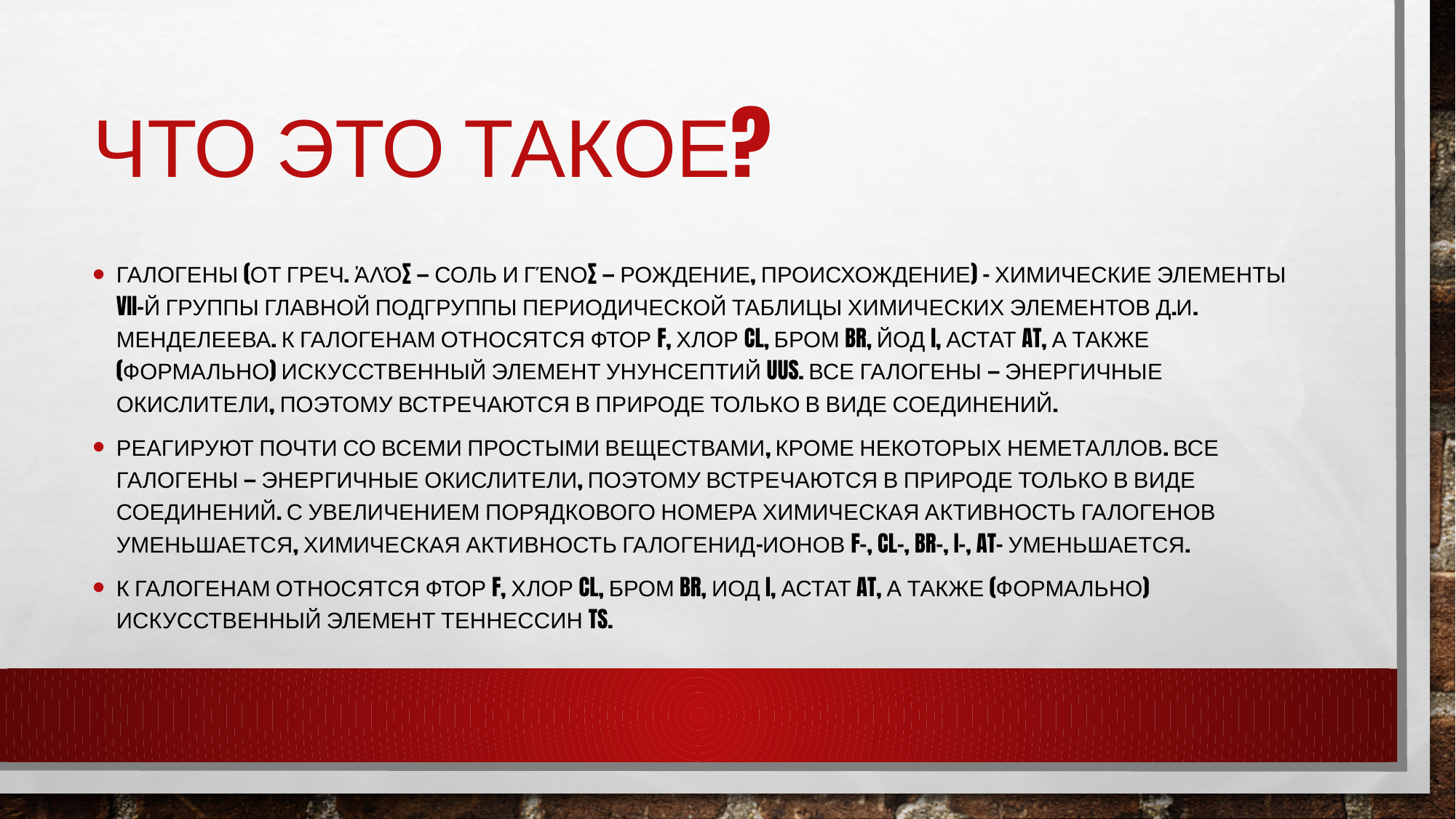

# Что это такое?
Галогены (от греч. ἁλός — соль и γένος — рождение, происхождение) – химические элементы VII-й группы главной подгруппы Периодической таблицы химических элементов Д.И. Менделеева. К галогенам относятся фтор F, хлор Cl, бром Br, йод I, астат At, а также (формально) искусственный элемент унунсептий Uus. Все галогены — энергичные окислители, поэтому встречаются в природе только в виде соединений.
Реагируют почти со всеми простыми веществами, кроме некоторых неметаллов. Все галогены — энергичные окислители, поэтому встречаются в природе только в виде соединений. С увеличением порядкового номера химическая активность галогенов уменьшается, химическая активность галогенид-ионов F−, Cl−, Br−, I−, At− уменьшается.
К галогенам относятся фтор F, хлор Cl, бром Br, иод I, астат At, а также (формально) искусственный элемент теннессин Ts.